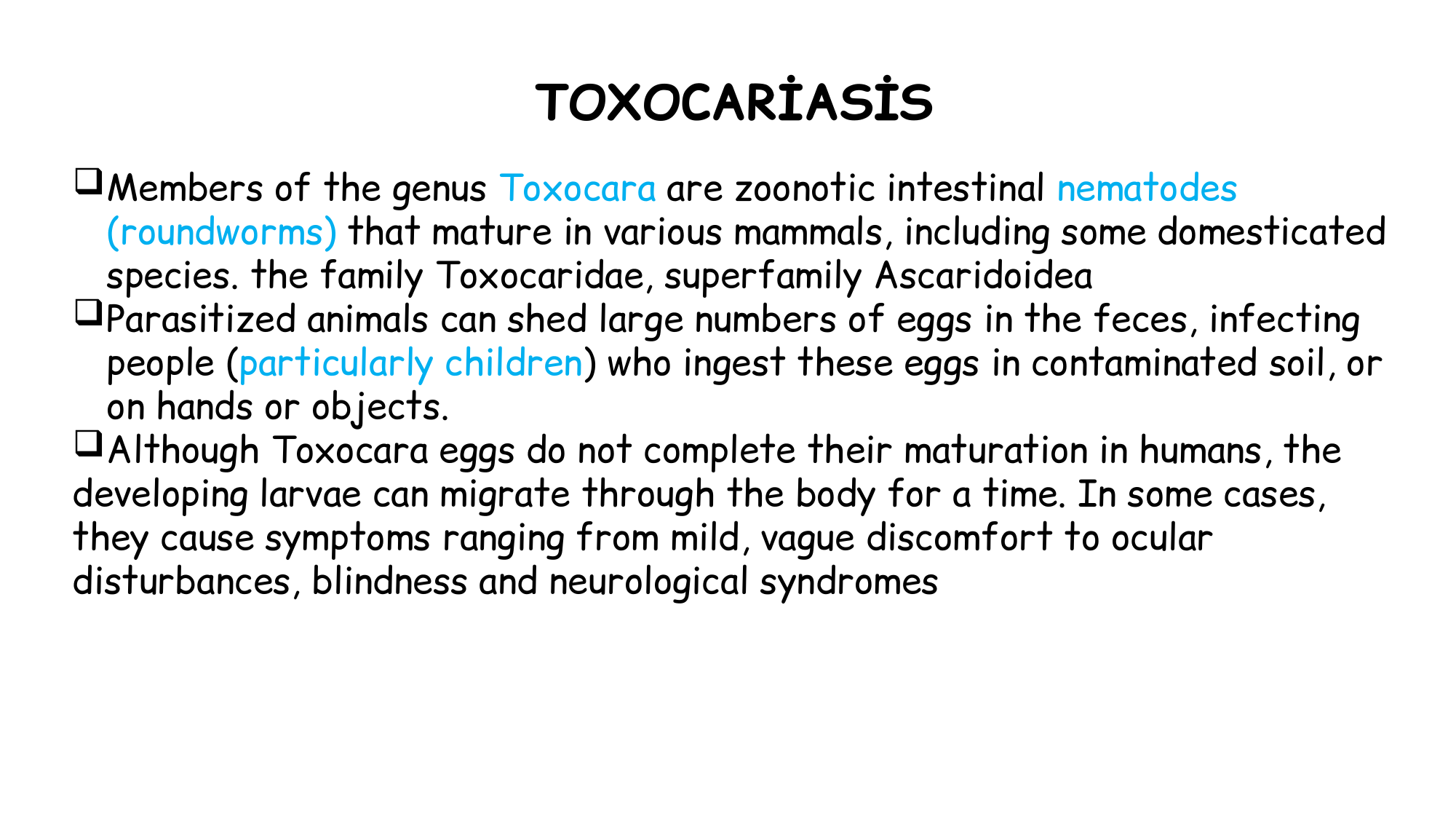

TOXOCARİASİS
Members of the genus Toxocara are zoonotic intestinal nematodes (roundworms) that mature in various mammals, including some domesticated species. the family Toxocaridae, superfamily Ascaridoidea
Parasitized animals can shed large numbers of eggs in the feces, infecting people (particularly children) who ingest these eggs in contaminated soil, or on hands or objects.
Although Toxocara eggs do not complete their maturation in humans, the
developing larvae can migrate through the body for a time. In some cases, they cause symptoms ranging from mild, vague discomfort to ocular disturbances, blindness and neurological syndromes